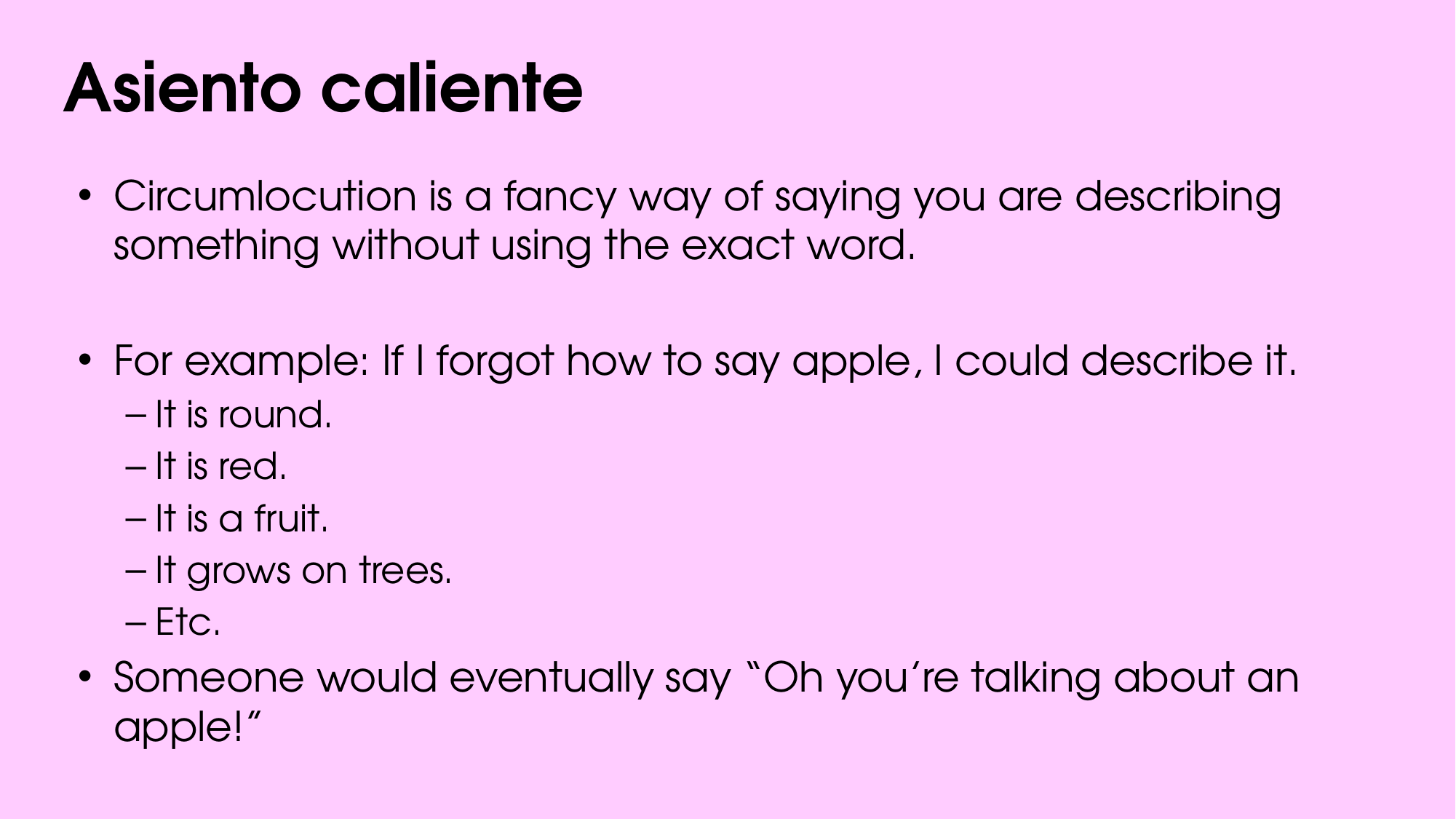

# Asiento caliente
Circumlocution is a fancy way of saying you are describing something without using the exact word.

For example: If I forgot how to say apple, I could describe it.
It is round.
It is red.
It is a fruit.
It grows on trees.
Etc.
Someone would eventually say “Oh you’re talking about an apple!”